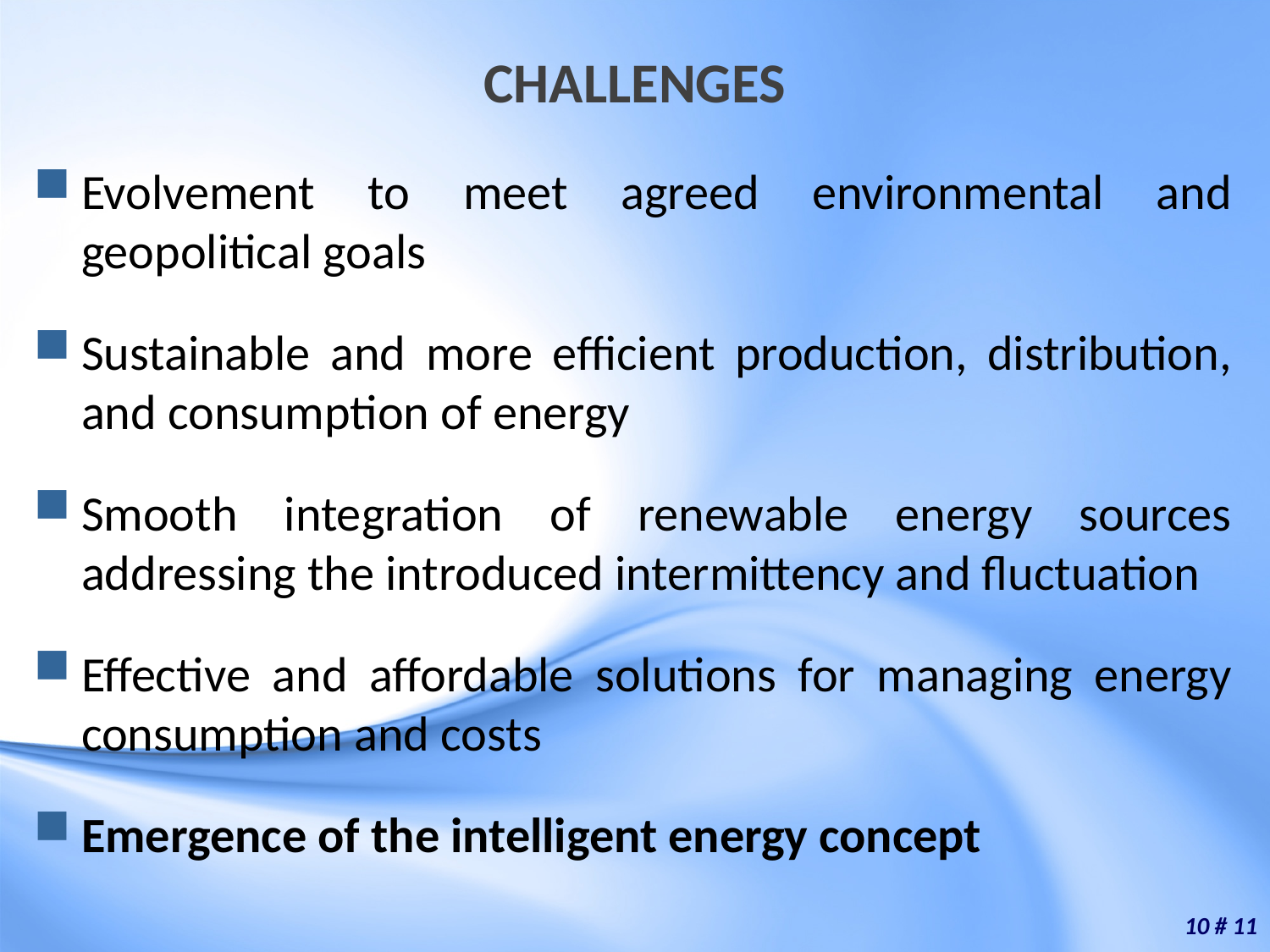

# CHALLENGES
Evolvement to meet agreed environmental and geopolitical goals
Sustainable and more efficient production, distribution, and consumption of energy
Smooth integration of renewable energy sources addressing the introduced intermittency and fluctuation
Effective and affordable solutions for managing energy consumption and costs
Emergence of the intelligent energy concept
10 # 11